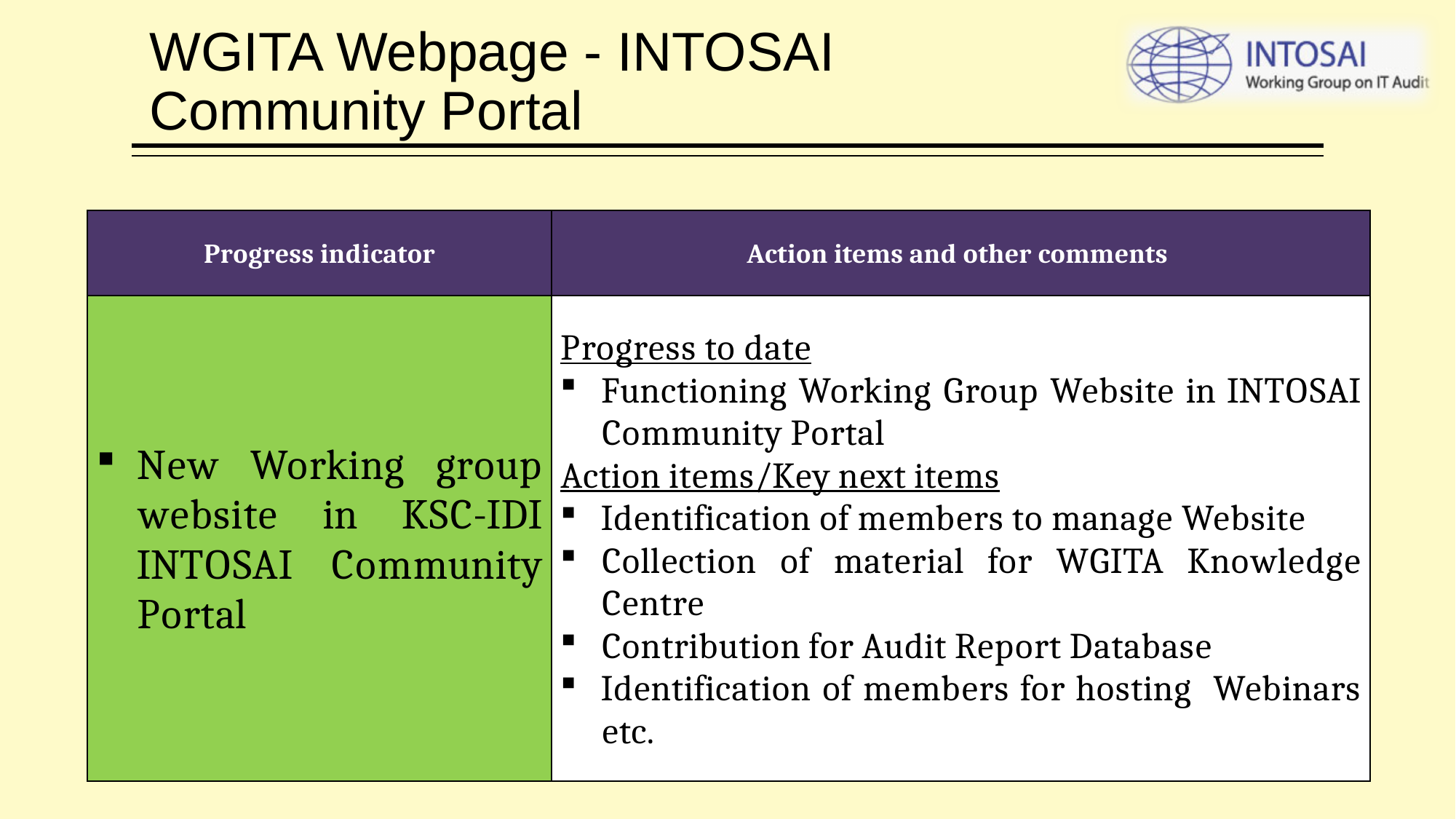

# WGITA Webpage - INTOSAI Community Portal
| Progress indicator | Action items and other comments |
| --- | --- |
| New Working group website in KSC-IDI INTOSAI Community Portal | Progress to date Functioning Working Group Website in INTOSAI Community Portal Action items/Key next items Identification of members to manage Website Collection of material for WGITA Knowledge Centre Contribution for Audit Report Database Identification of members for hosting Webinars etc. |